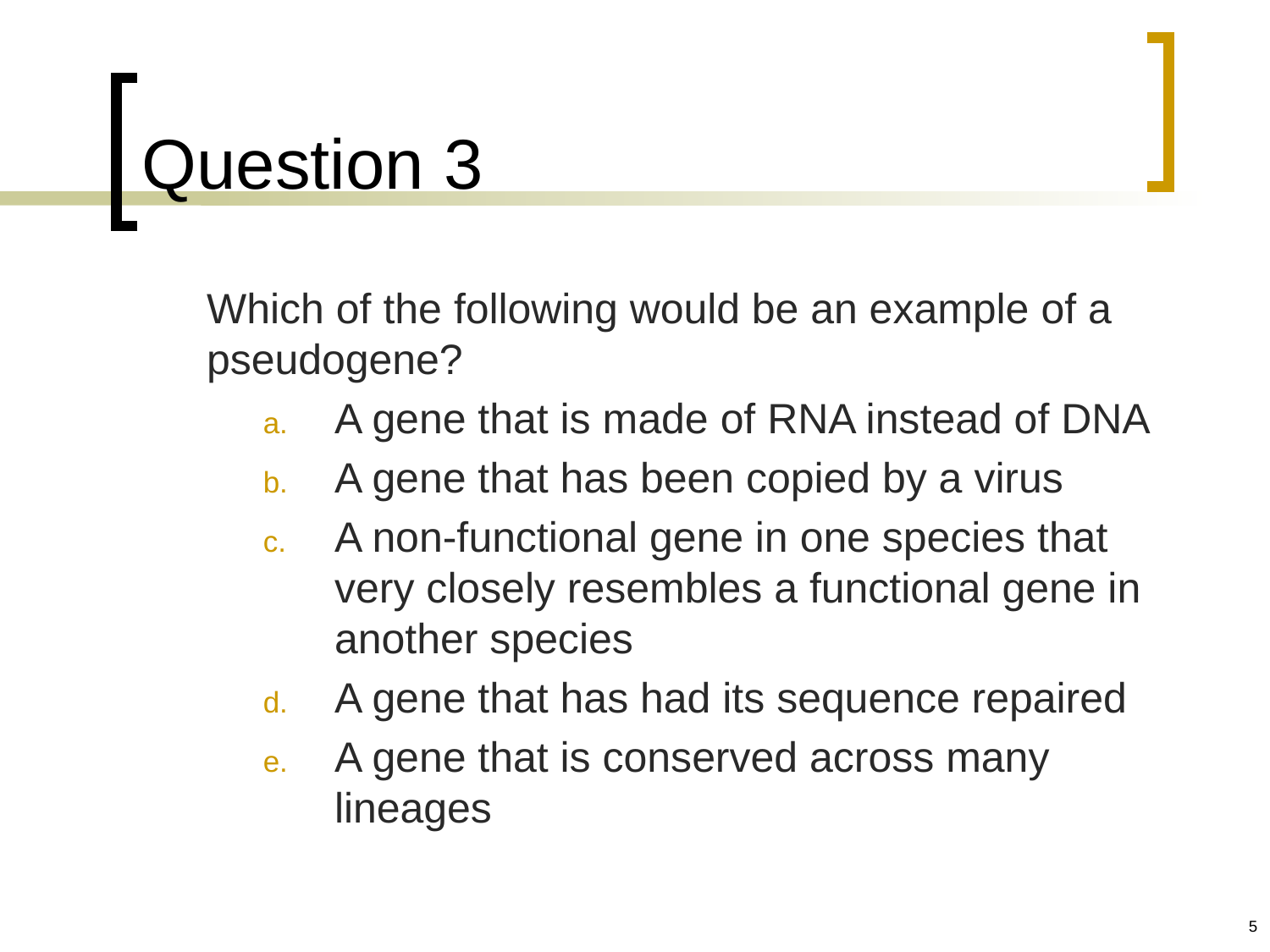

# Question 3
	Which of the following would be an example of a pseudogene?
A gene that is made of RNA instead of DNA
A gene that has been copied by a virus
A non-functional gene in one species that very closely resembles a functional gene in another species
A gene that has had its sequence repaired
A gene that is conserved across many lineages